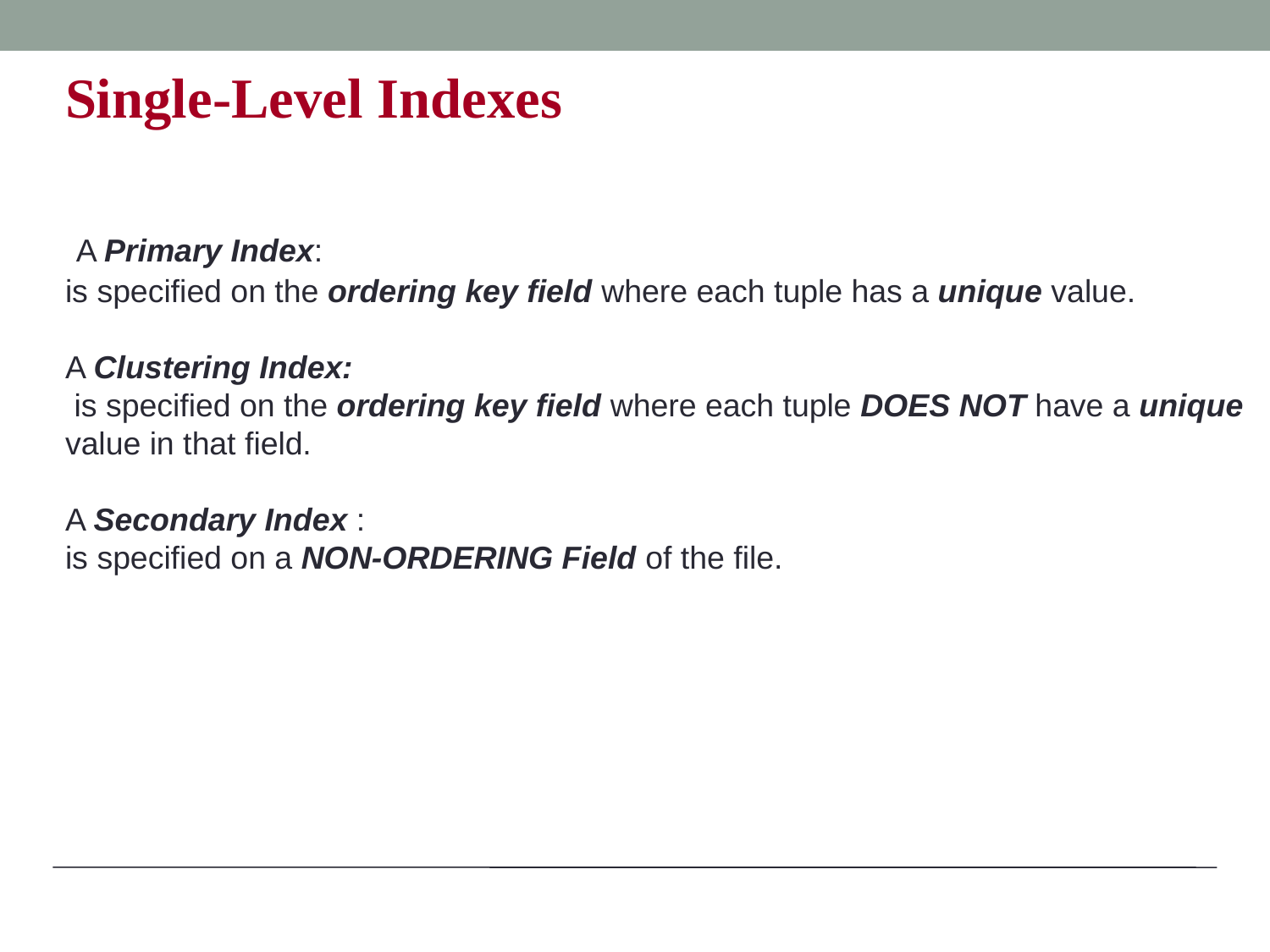

Single-Level Indexes

 A Primary Index:
is specified on the ordering key field where each tuple has a unique value.

A Clustering Index:
 is specified on the ordering key field where each tuple DOES NOT have a unique value in that field.

A Secondary Index :
is specified on a NON-ORDERING Field of the file.